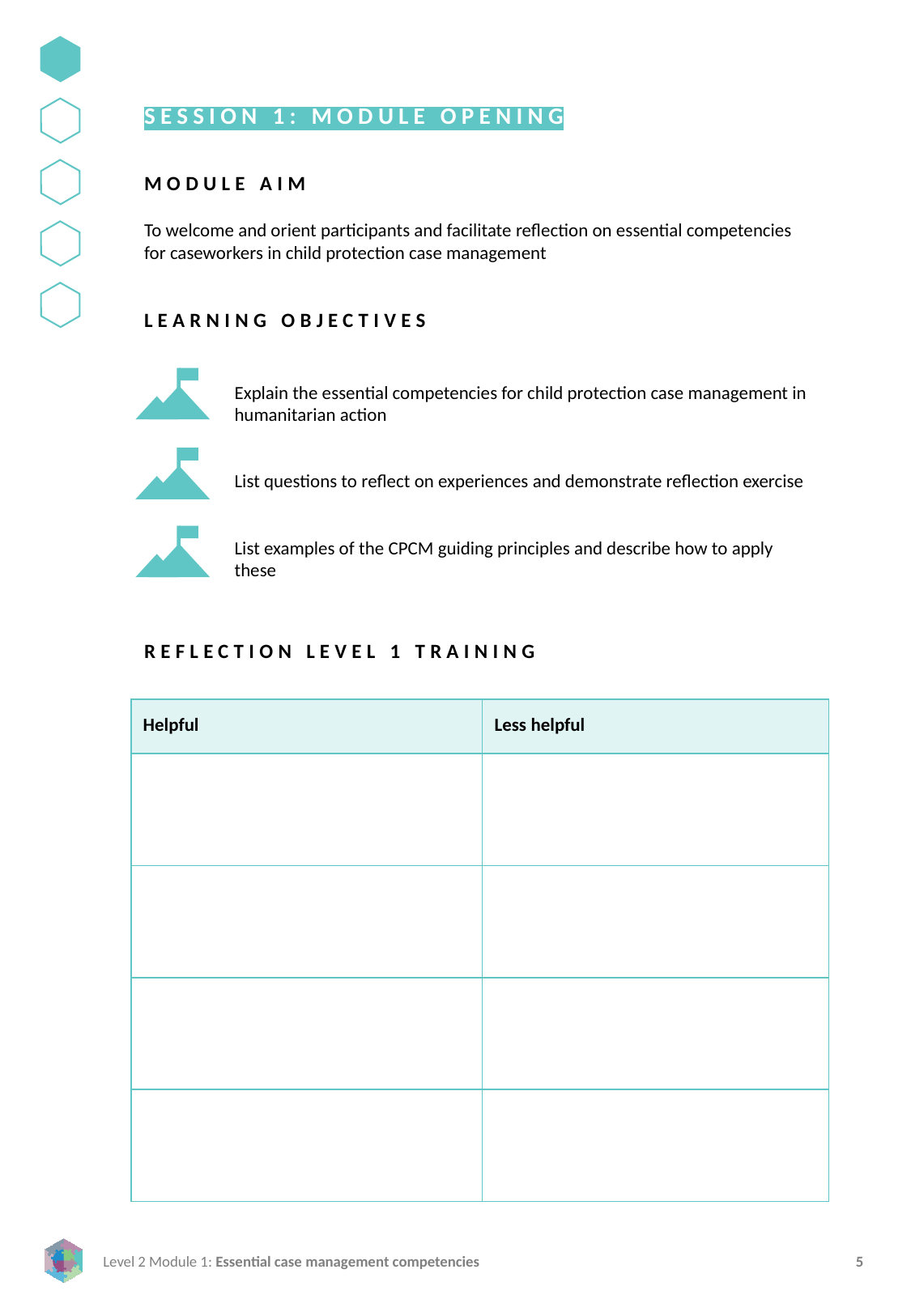

SESSION 1: MODULE OPENING

MODULE AIM
To welcome and orient participants and facilitate reflection on essential competencies for caseworkers in child protection case management

LEARNING OBJECTIVES

Explain the essential competencies for child protection case management in humanitarian action

List questions to reflect on experiences and demonstrate reflection exercise

List examples of the CPCM guiding principles and describe how to apply these

REFLECTION LEVEL 1 TRAINING
| Helpful | Less helpful |
| --- | --- |
|  |  |
|  |  |
|  |  |
|  |  |